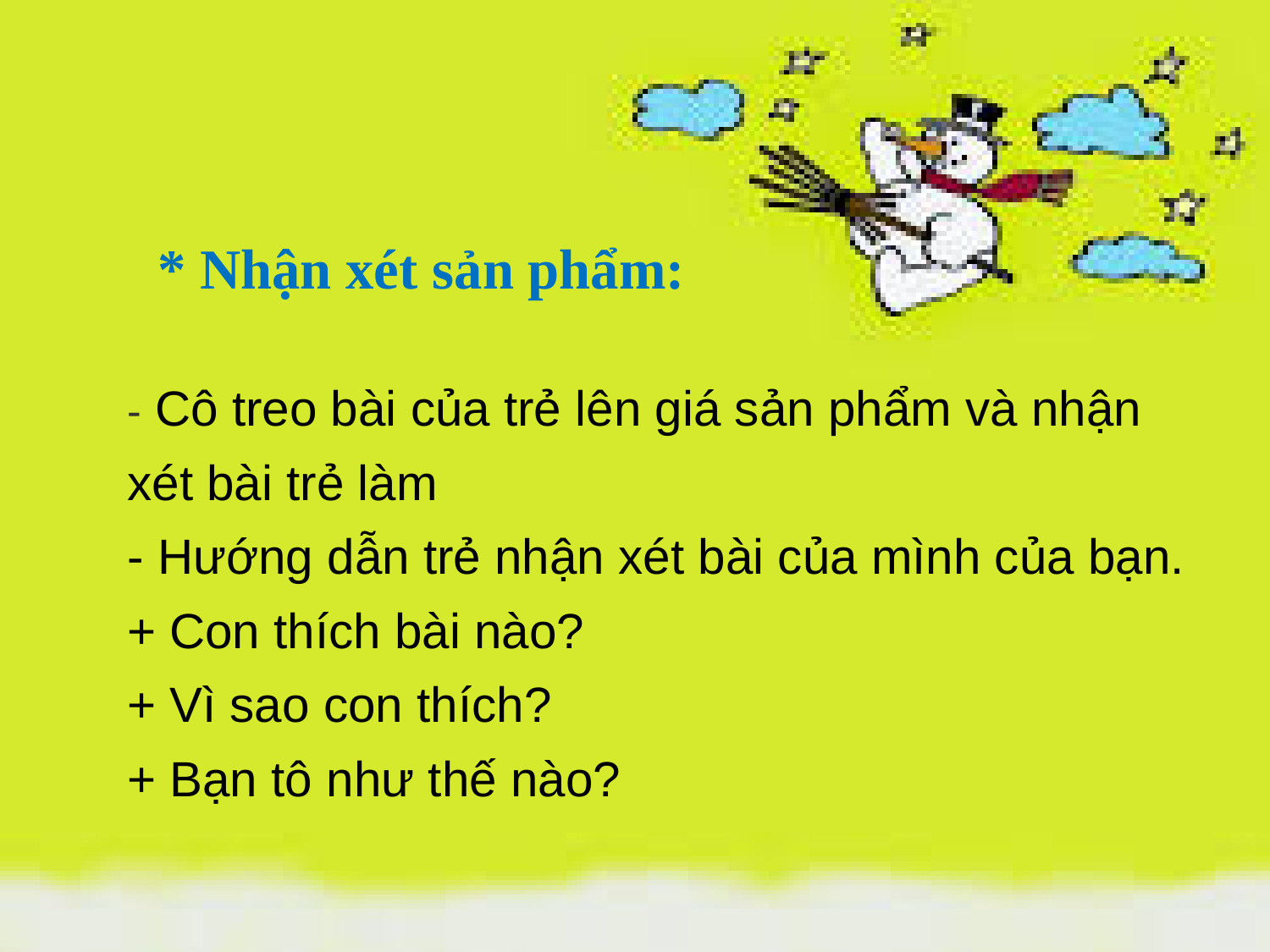

* Nhận xét sản phẩm:
- Cô treo bài của trẻ lên giá sản phẩm và nhận xét bài trẻ làm
- Hướng dẫn trẻ nhận xét bài của mình của bạn.
+ Con thích bài nào?
+ Vì sao con thích?
+ Bạn tô như thế nào?